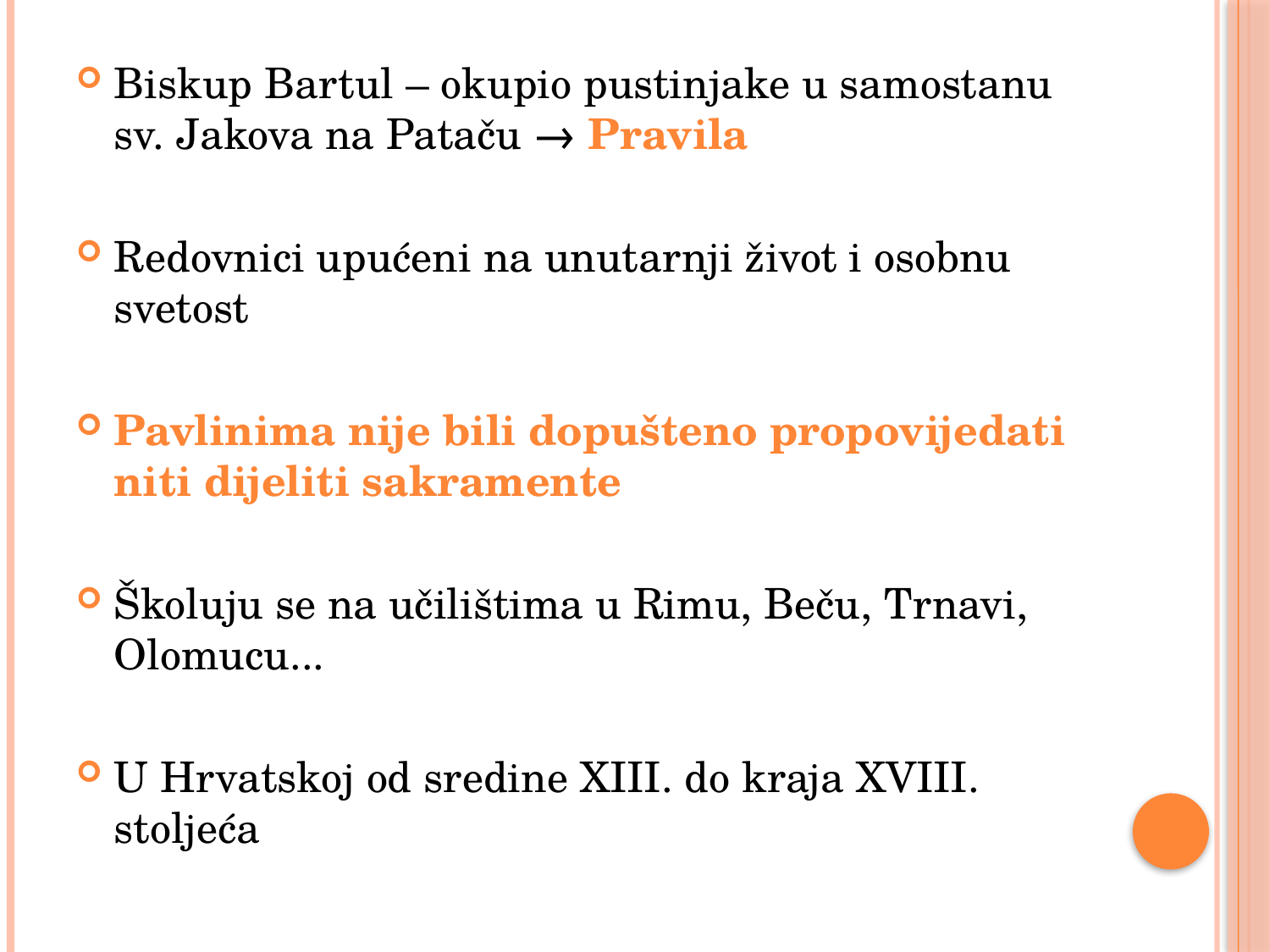

Biskup Bartul – okupio pustinjake u samostanu sv. Jakova na Pataču → Pravila

Redovnici upućeni na unutarnji život i osobnu svetost

Pavlinima nije bili dopušteno propovijedati niti dijeliti sakramente

Školuju se na učilištima u Rimu, Beču, Trnavi, Olomucu...

U Hrvatskoj od sredine XIII. do kraja XVIII. stoljeća